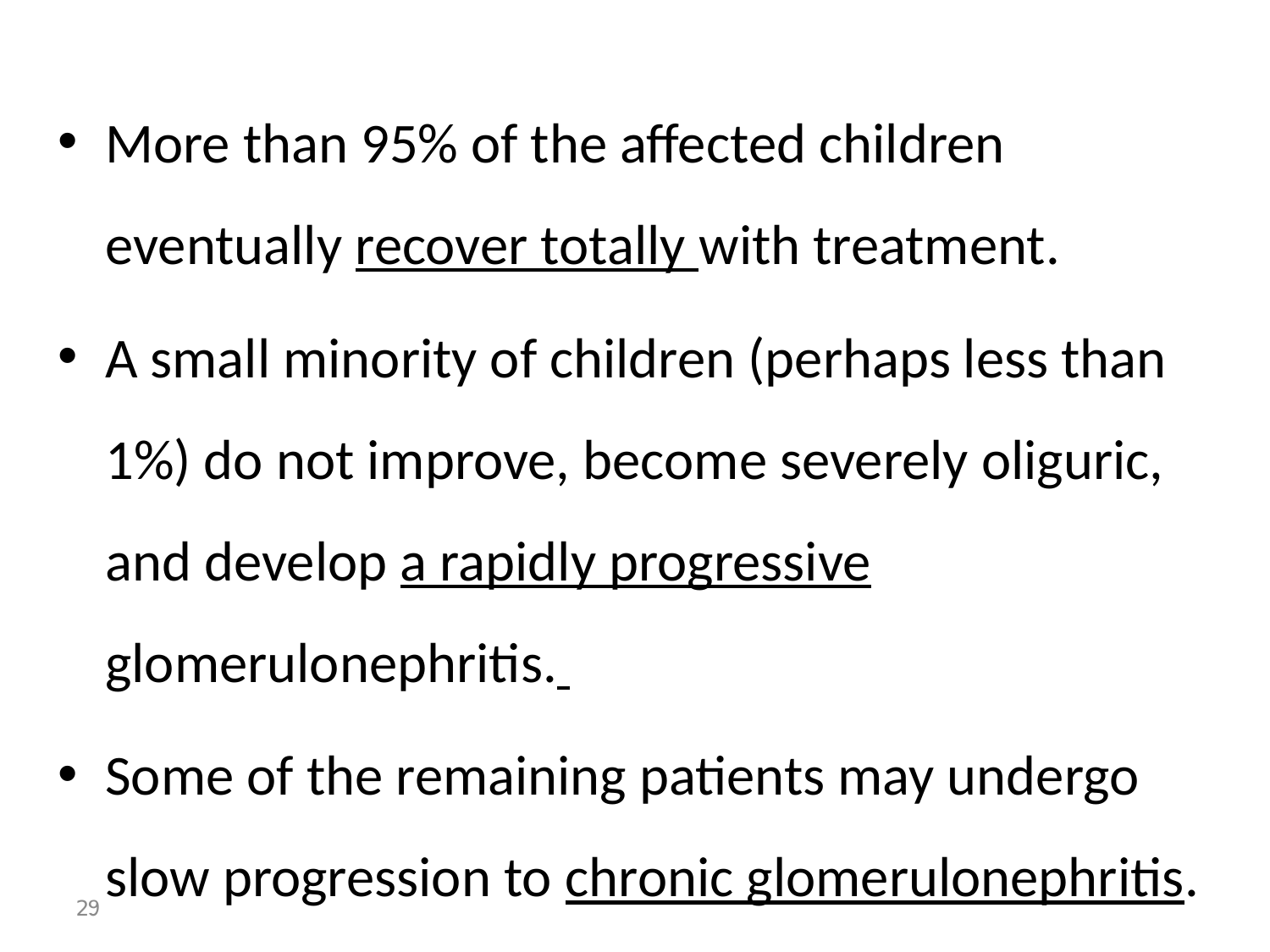

More than 95% of the affected children eventually recover totally with treatment.
A small minority of children (perhaps less than 1%) do not improve, become severely oliguric, and develop a rapidly progressive glomerulonephritis.
Some of the remaining patients may undergo slow progression to chronic glomerulonephritis.
29